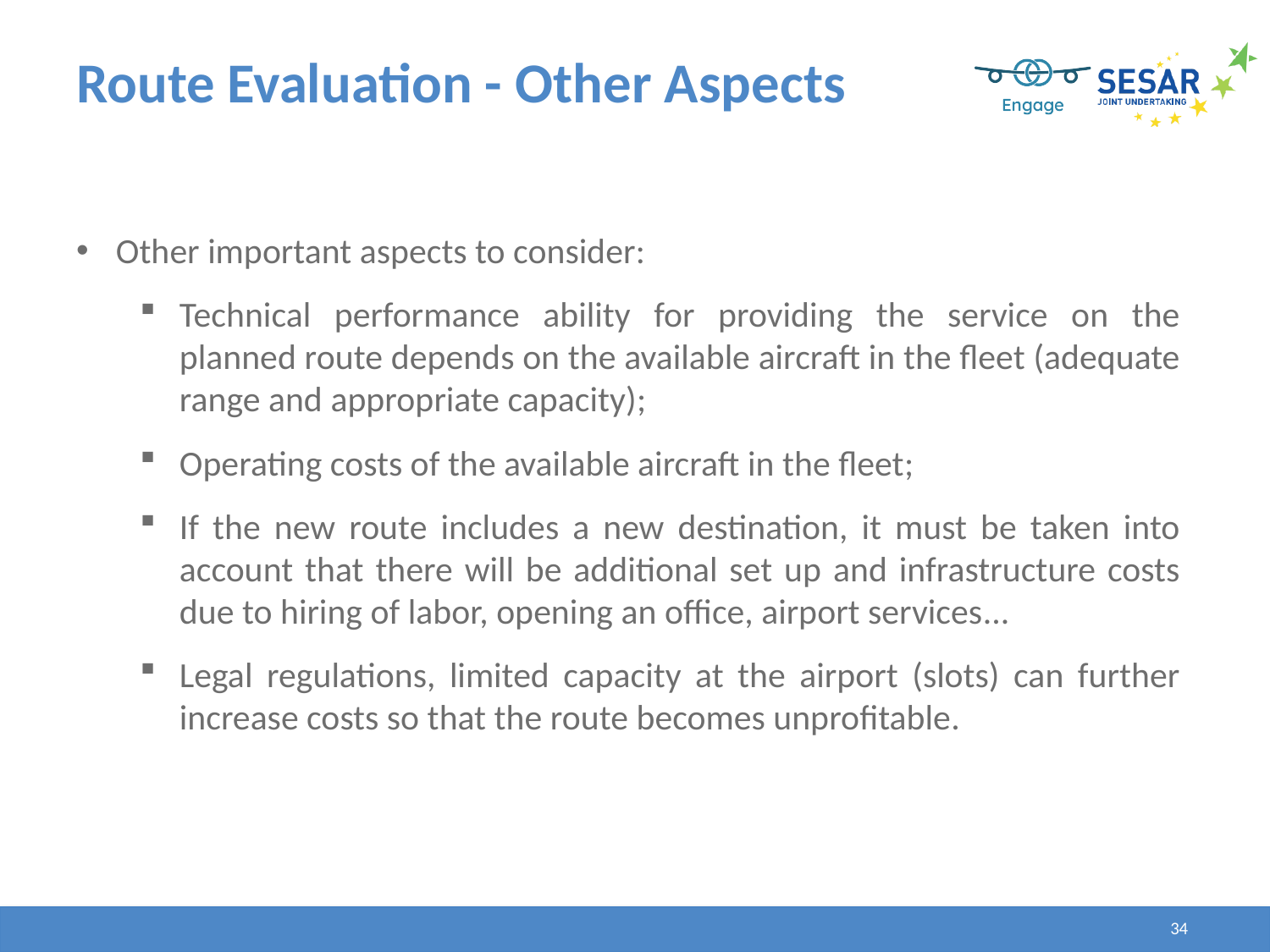

# Route Evaluation - Other Aspects
Other important aspects to consider:
Technical performance ability for providing the service on the planned route depends on the available aircraft in the fleet (adequate range and appropriate capacity);
Operating costs of the available aircraft in the fleet;
If the new route includes a new destination, it must be taken into account that there will be additional set up and infrastructure costs due to hiring of labor, opening an office, airport services...
Legal regulations, limited capacity at the airport (slots) can further increase costs so that the route becomes unprofitable.
34